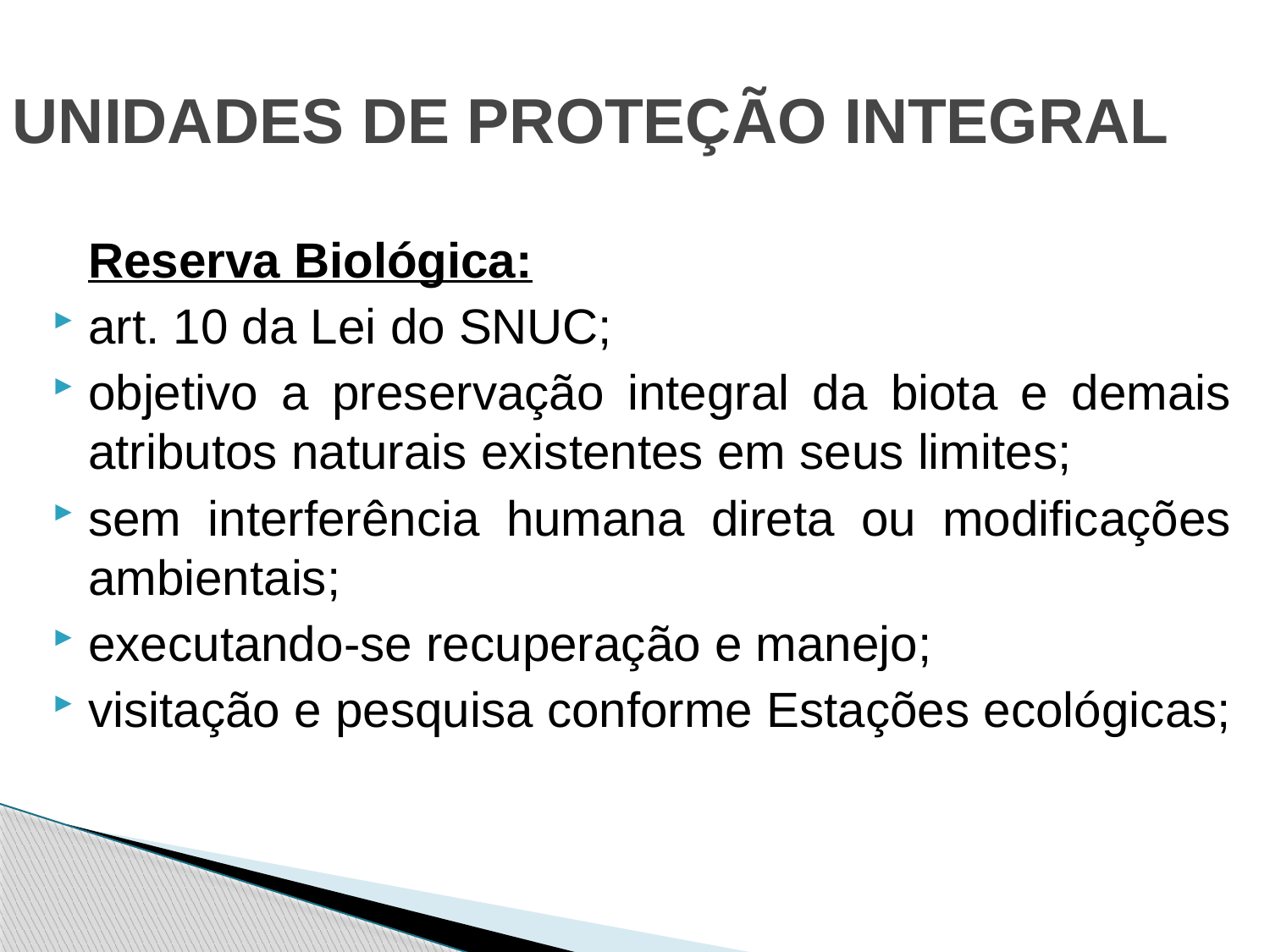

# UNIDADES DE PROTEÇÃO INTEGRAL
	Reserva Biológica:
art. 10 da Lei do SNUC;
objetivo a preservação integral da biota e demais atributos naturais existentes em seus limites;
sem interferência humana direta ou modificações ambientais;
executando-se recuperação e manejo;
visitação e pesquisa conforme Estações ecológicas;